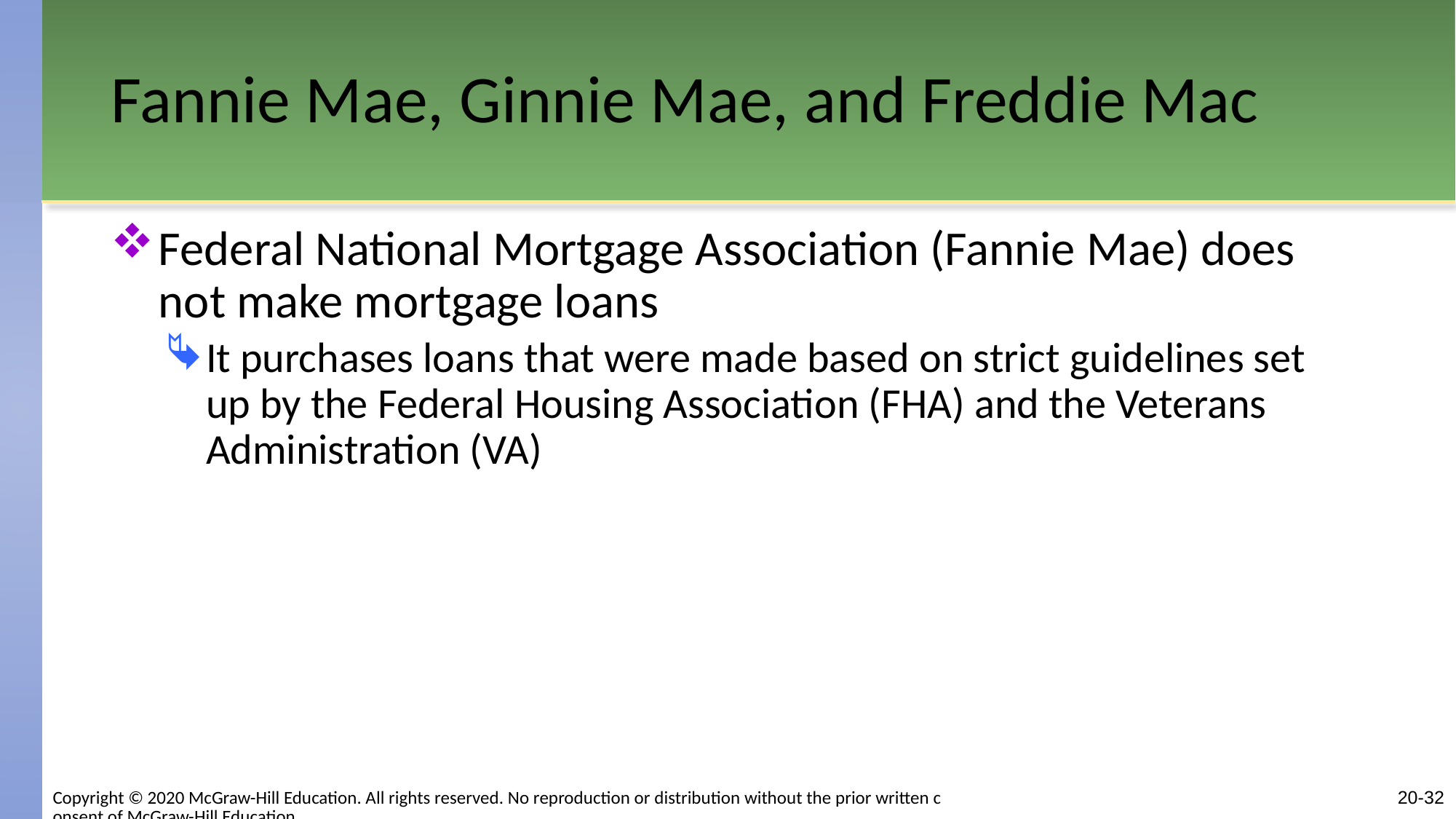

# Fannie Mae, Ginnie Mae, and Freddie Mac
Federal National Mortgage Association (Fannie Mae) does not make mortgage loans
It purchases loans that were made based on strict guidelines set up by the Federal Housing Association (FHA) and the Veterans Administration (VA)
Copyright © 2020 McGraw-Hill Education. All rights reserved. No reproduction or distribution without the prior written consent of McGraw-Hill Education.
20-32